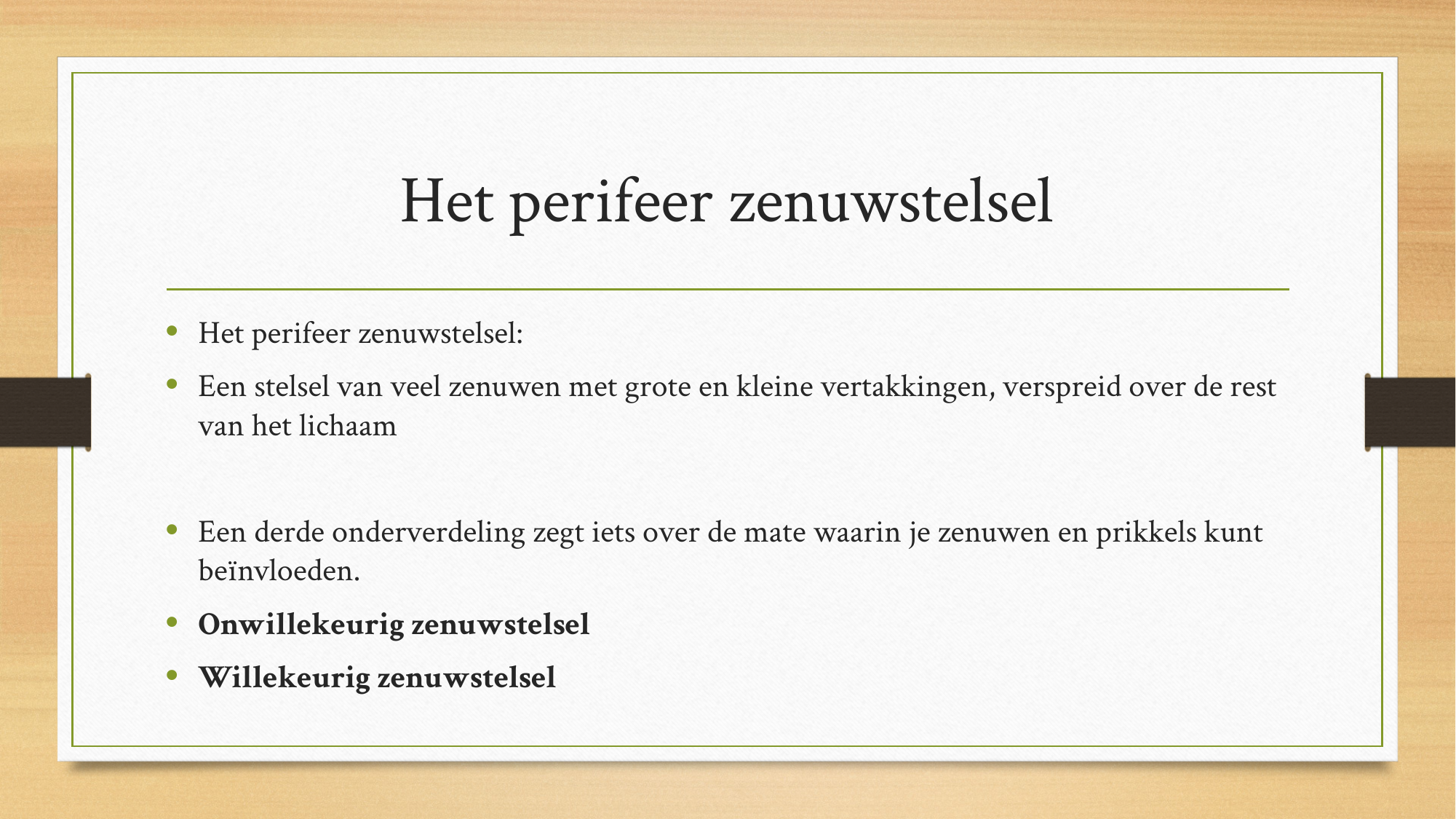

# Het perifeer zenuwstelsel
Het perifeer zenuwstelsel:
Een stelsel van veel zenuwen met grote en kleine vertakkingen, verspreid over de rest van het lichaam

Een derde onderverdeling zegt iets over de mate waarin je zenuwen en prikkels kunt beïnvloeden.
Onwillekeurig zenuwstelsel
Willekeurig zenuwstelsel